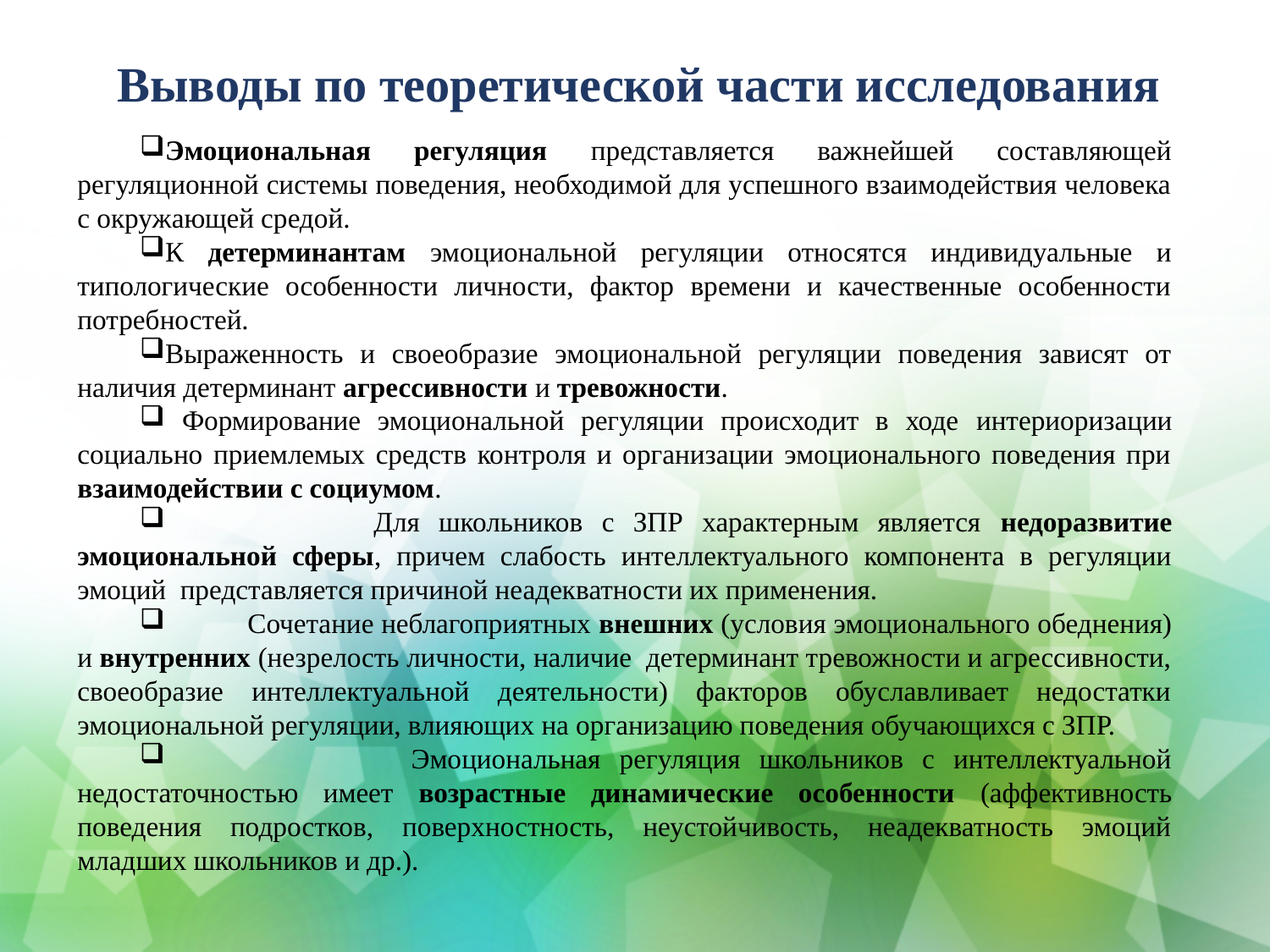

Выводы по теоретической части исследования
Эмоциональная регуляция представляется важнейшей составляющей регуляционной системы поведения, необходимой для успешного взаимодействия человека с окружающей средой.
К детерминантам эмоциональной регуляции относятся индивидуальные и типологические особенности личности, фактор времени и качественные особенности потребностей.
Выраженность и своеобразие эмоциональной регуляции поведения зависят от наличия детерминант агрессивности и тревожности.
 Формирование эмоциональной регуляции происходит в ходе интериоризации социально приемлемых средств контроля и организации эмоционального поведения при взаимодействии с социумом.
           Для школьников с ЗПР характерным является недоразвитие эмоциональной сферы, причем слабость интеллектуального компонента в регуляции эмоций  представляется причиной неадекватности их применения.
           Сочетание неблагоприятных внешних (условия эмоционального обеднения) и внутренних (незрелость личности, наличие  детерминант тревожности и агрессивности, своеобразие интеллектуальной деятельности) факторов обуславливает недостатки эмоциональной регуляции, влияющих на организацию поведения обучающихся с ЗПР.
             Эмоциональная регуляция школьников с интеллектуальной недостаточностью имеет возрастные динамические особенности (аффективность поведения подростков, поверхностность, неустойчивость, неадекватность эмоций младших школьников и др.).